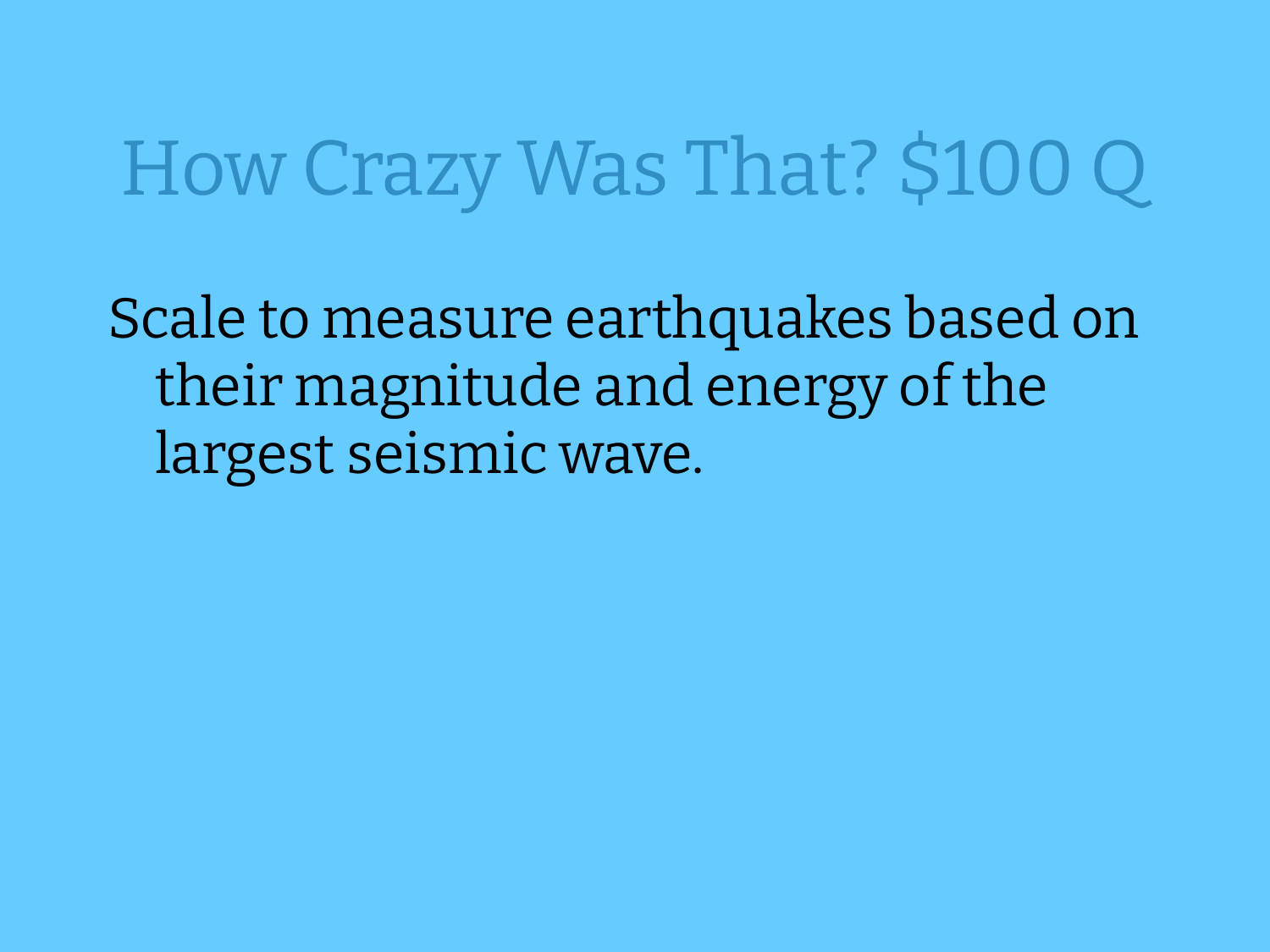

# How Crazy Was That? $100 Q
Scale to measure earthquakes based on their magnitude and energy of the largest seismic wave.